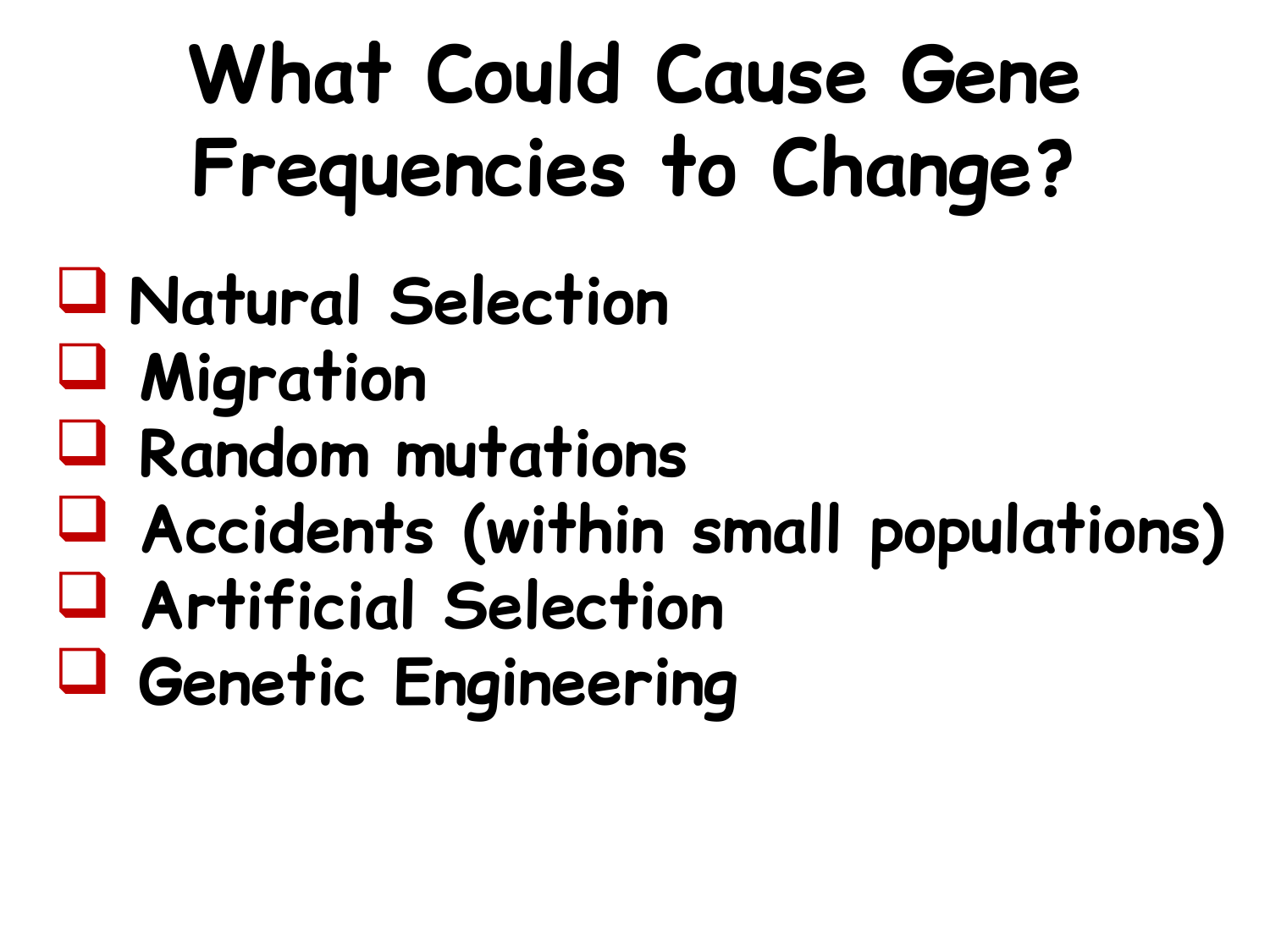

# What Could Cause Gene Frequencies to Change?
 Natural Selection
 Migration
 Random mutations
 Accidents (within small populations)
 Artificial Selection
 Genetic Engineering